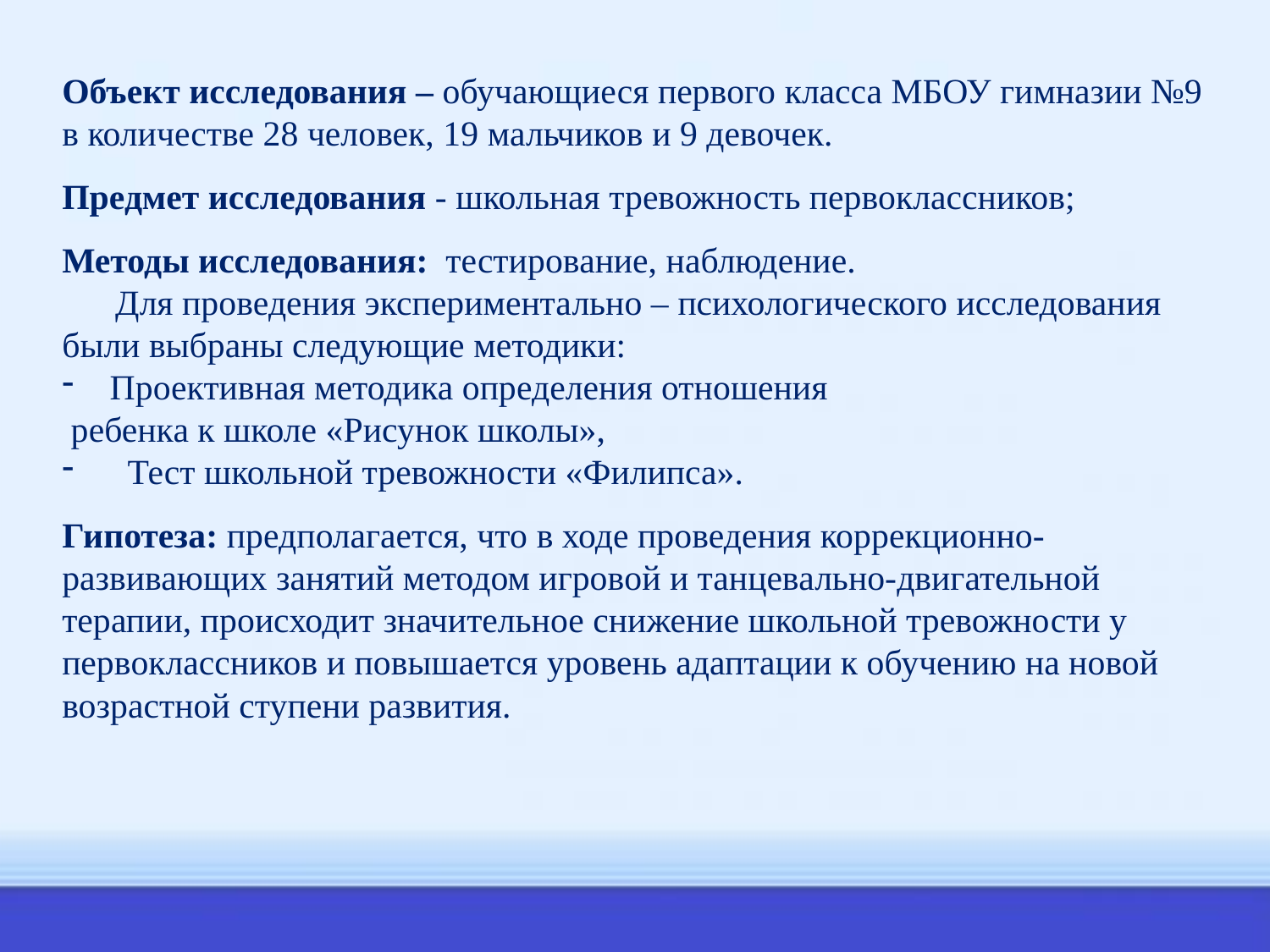

Объект исследования – обучающиеся первого класса МБОУ гимназии №9 в количестве 28 человек, 19 мальчиков и 9 девочек.

Предмет исследования - школьная тревожность первоклассников;

Методы исследования:  тестирование, наблюдение.
      Для проведения экспериментально – психологического исследования были выбраны следующие методики:
Проективная методика определения отношения
 ребенка к школе «Рисунок школы»,
  Тест школьной тревожности «Филипса».

Гипотеза: предполагается, что в ходе проведения коррекционно-развивающих занятий методом игровой и танцевально-двигательной терапии, происходит значительное снижение школьной тревожности у первоклассников и повышается уровень адаптации к обучению на новой возрастной ступени развития.